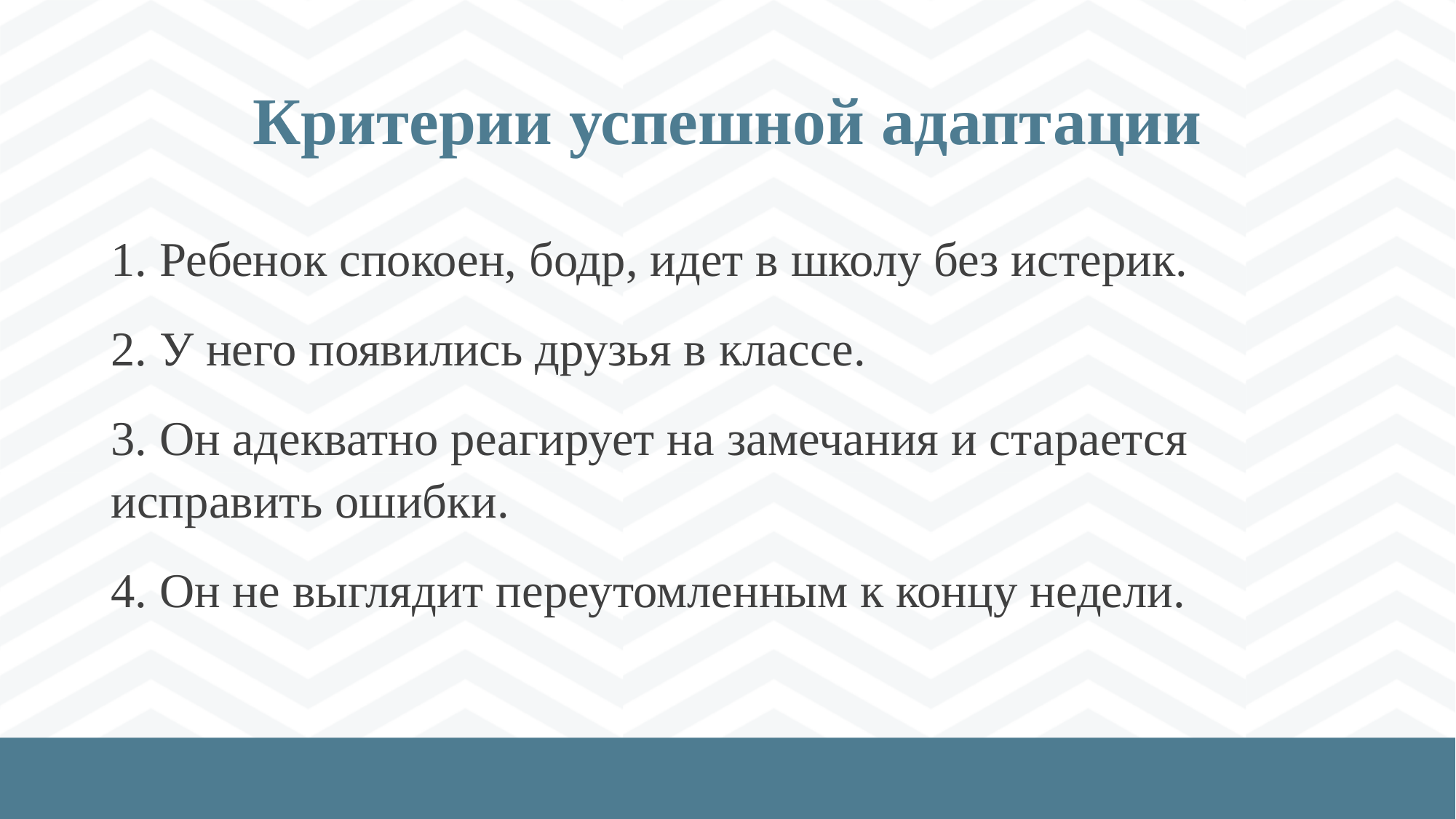

# Критерии успешной адаптации
1. Ребенок спокоен, бодр, идет в школу без истерик.
2. У него появились друзья в классе.
3. Он адекватно реагирует на замечания и старается исправить ошибки.
4. Он не выглядит переутомленным к концу недели.